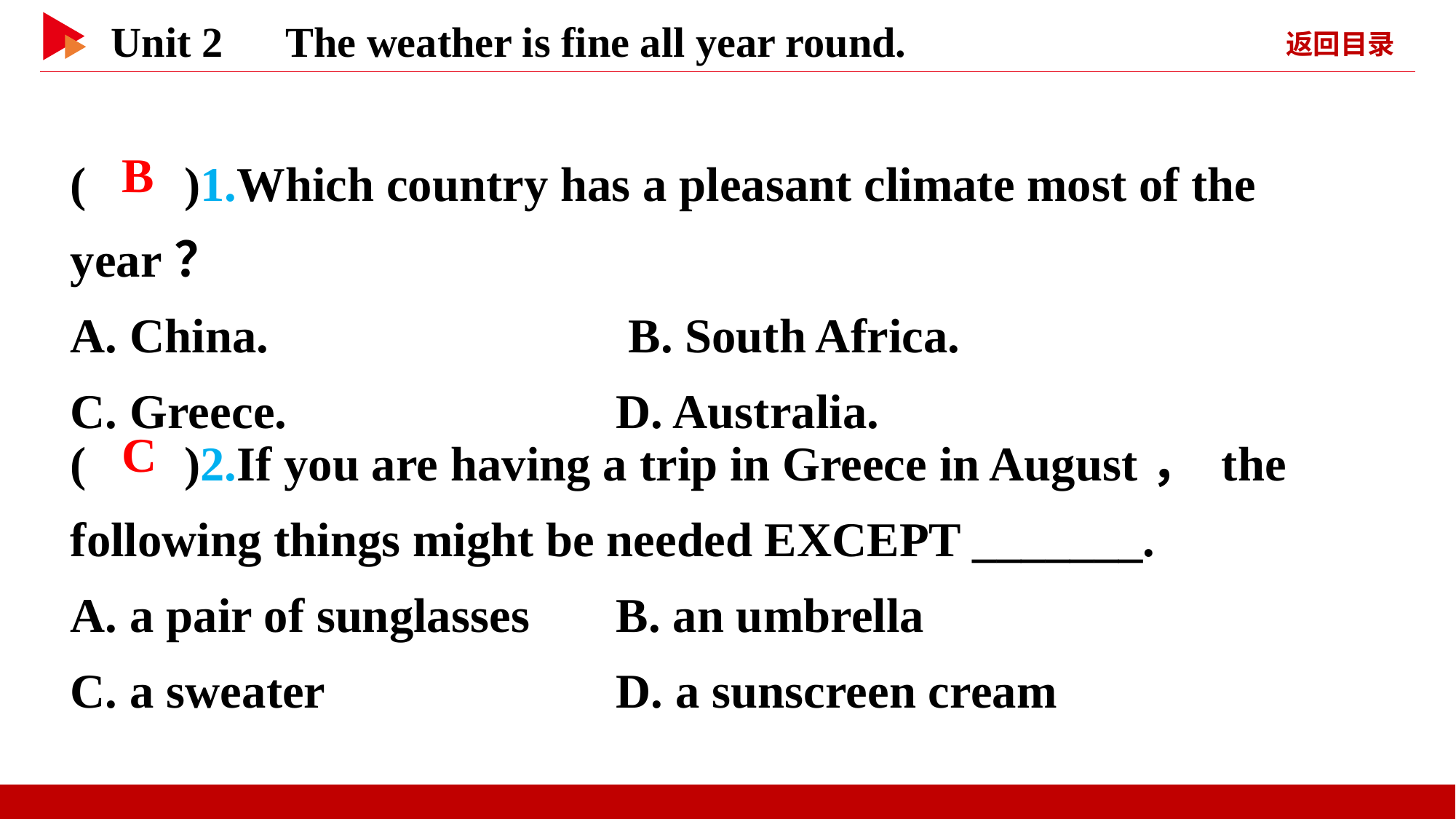

(        )1.Which country has a pleasant climate most of the year？
A. China.              		 B. South Africa.
C. Greece.             		D. Australia.
   B
(        )2.If you are having a trip in Greece in August， the following things might be needed EXCEPT _______.
A. a pair of sunglasses	B. an umbrella
C. a sweater			D. a sunscreen cream
   C